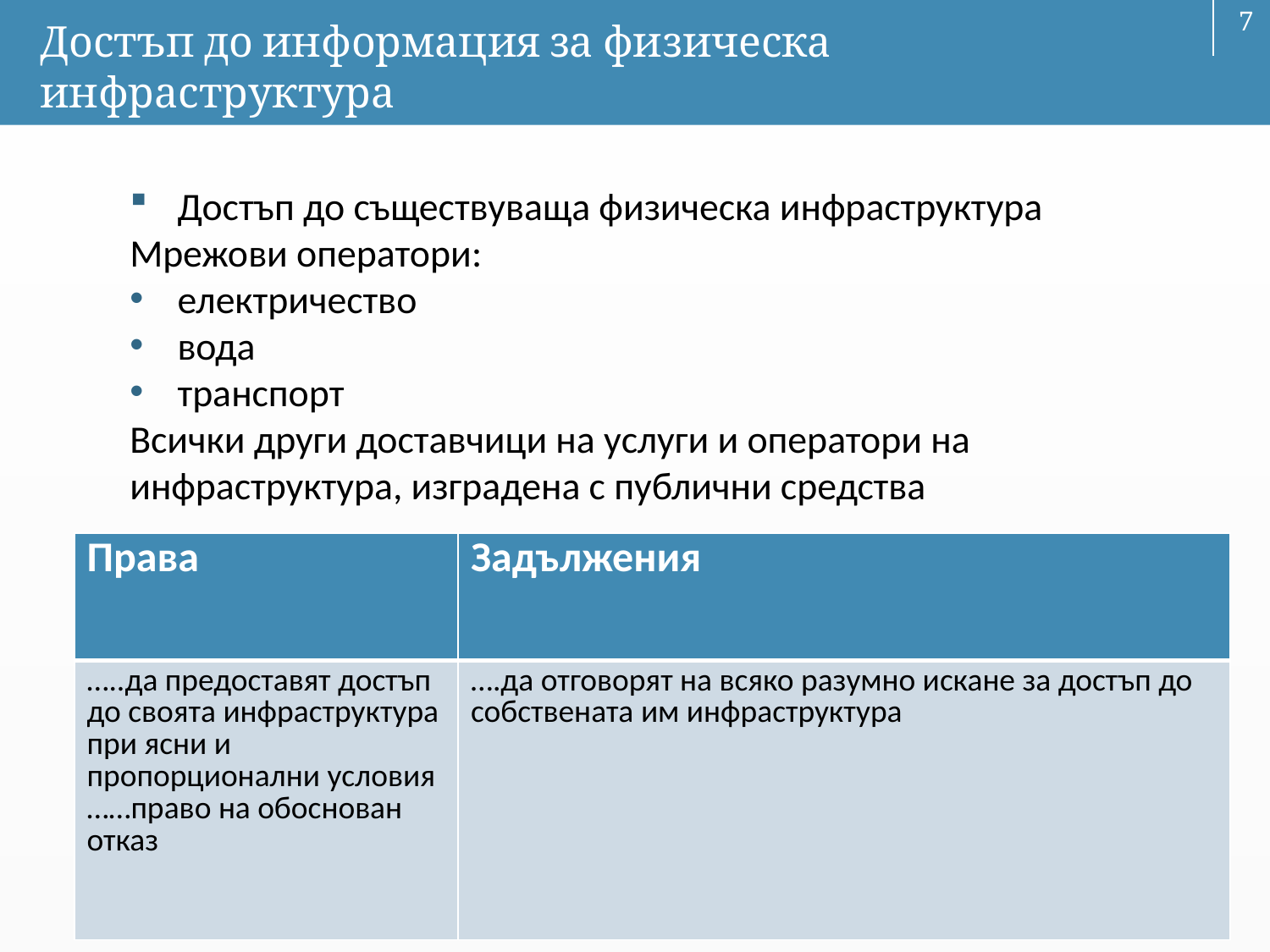

# Достъп до информация за физическа инфраструктура
Достъп до съществуваща физическа инфраструктура
Мрежови оператори:
електричество
вода
транспорт
Всички други доставчици на услуги и оператори на инфраструктура, изградена с публични средства
| Права | Задължения |
| --- | --- |
| …..да предоставят достъп до своята инфраструктура при ясни и пропорционални условия ……право на обоснован отказ | ….да отговорят на всяко разумно искане за достъп до собствената им инфраструктура |